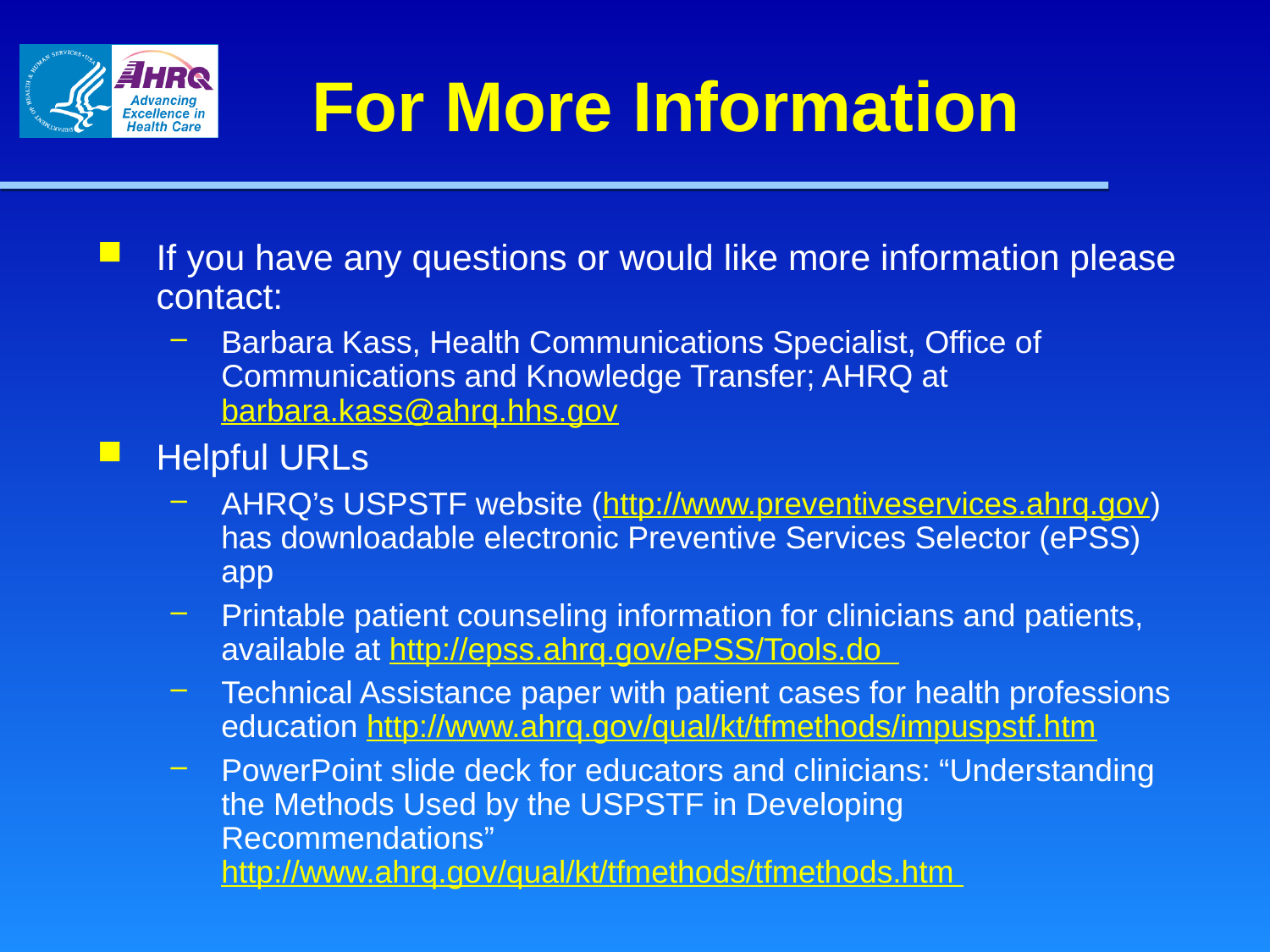

# For More Information
If you have any questions or would like more information please contact:
Barbara Kass, Health Communications Specialist, Office of Communications and Knowledge Transfer; AHRQ at barbara.kass@ahrq.hhs.gov
Helpful URLs
AHRQ’s USPSTF website (http://www.preventiveservices.ahrq.gov) has downloadable electronic Preventive Services Selector (ePSS) app
Printable patient counseling information for clinicians and patients, available at http://epss.ahrq.gov/ePSS/Tools.do
Technical Assistance paper with patient cases for health professions education http://www.ahrq.gov/qual/kt/tfmethods/impuspstf.htm
PowerPoint slide deck for educators and clinicians: “Understanding the Methods Used by the USPSTF in Developing Recommendations” http://www.ahrq.gov/qual/kt/tfmethods/tfmethods.htm